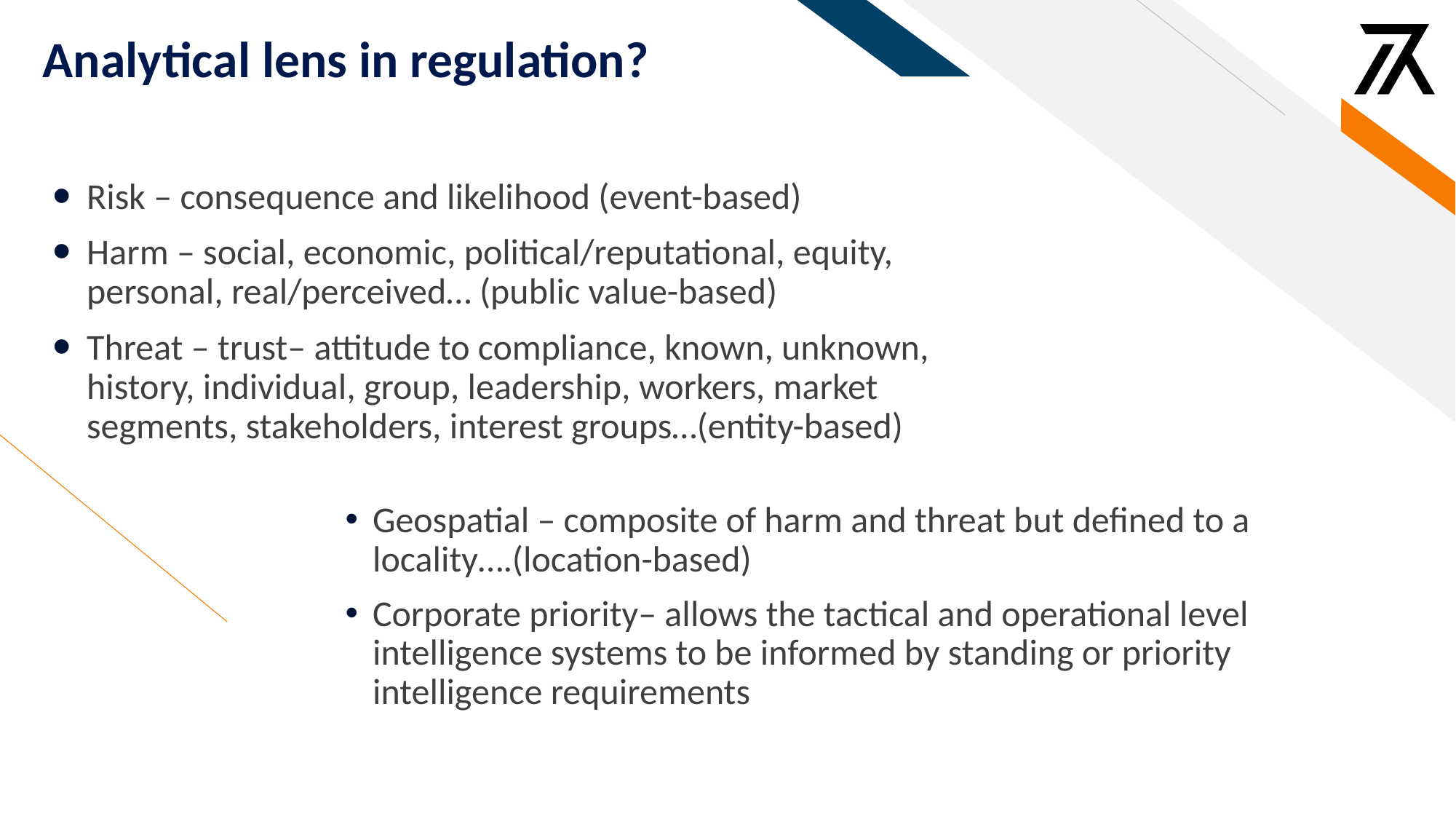

# Analytical lens in regulation?
Risk – consequence and likelihood (event-based)
Harm – social, economic, political/reputational, equity, personal, real/perceived… (public value-based)
Threat – trust– attitude to compliance, known, unknown, history, individual, group, leadership, workers, market segments, stakeholders, interest groups…(entity-based)
Geospatial – composite of harm and threat but defined to a locality….(location-based)
Corporate priority– allows the tactical and operational level intelligence systems to be informed by standing or priority intelligence requirements